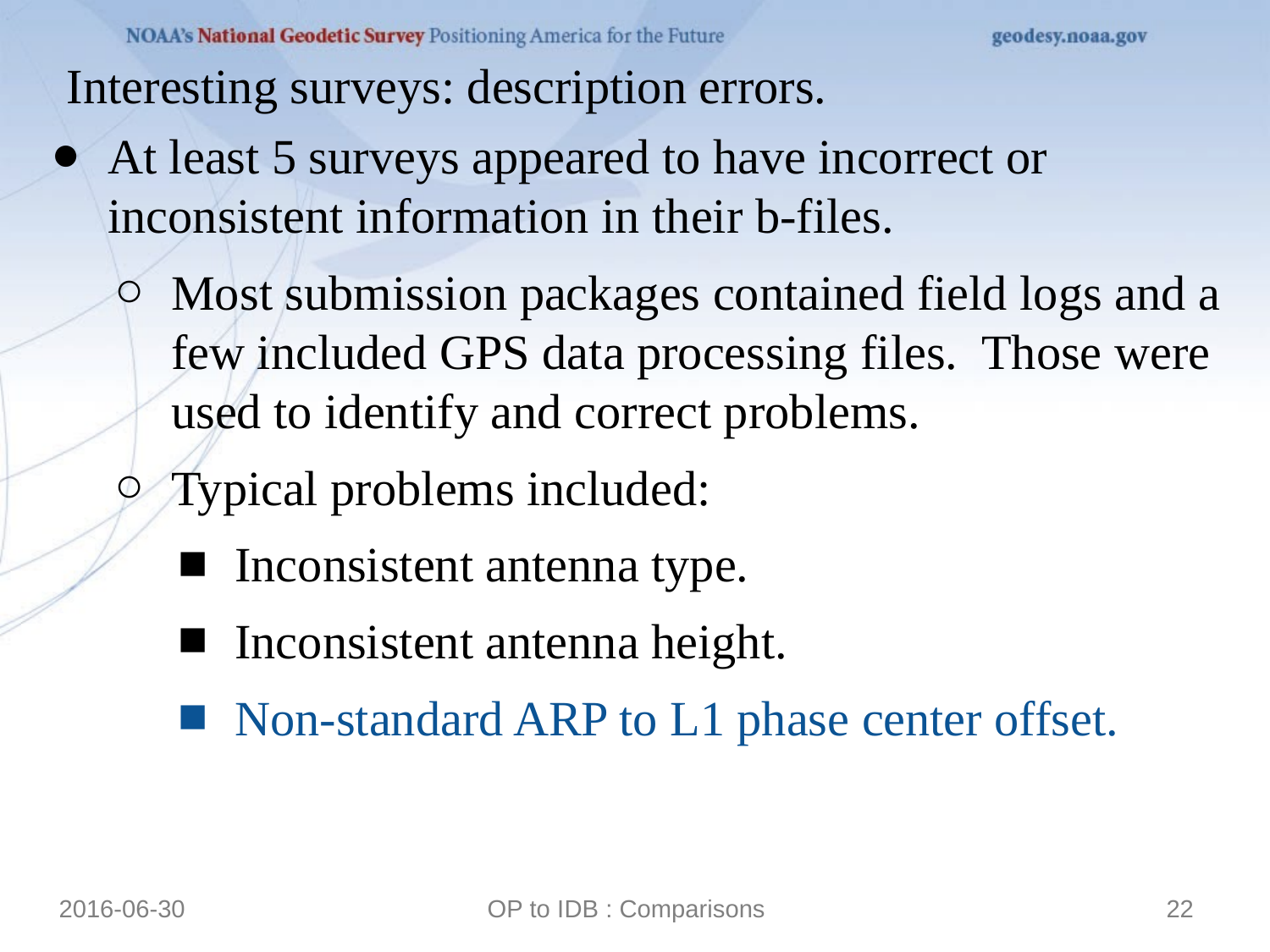

Interesting surveys: description errors.
At least 5 surveys appeared to have incorrect or inconsistent information in their b-files.
Most submission packages contained field logs and a few included GPS data processing files.  Those were used to identify and correct problems.
Typical problems included:
Inconsistent antenna type.
Inconsistent antenna height.
Non-standard ARP to L1 phase center offset.
2016-06-30
OP to IDB : Comparisons
22